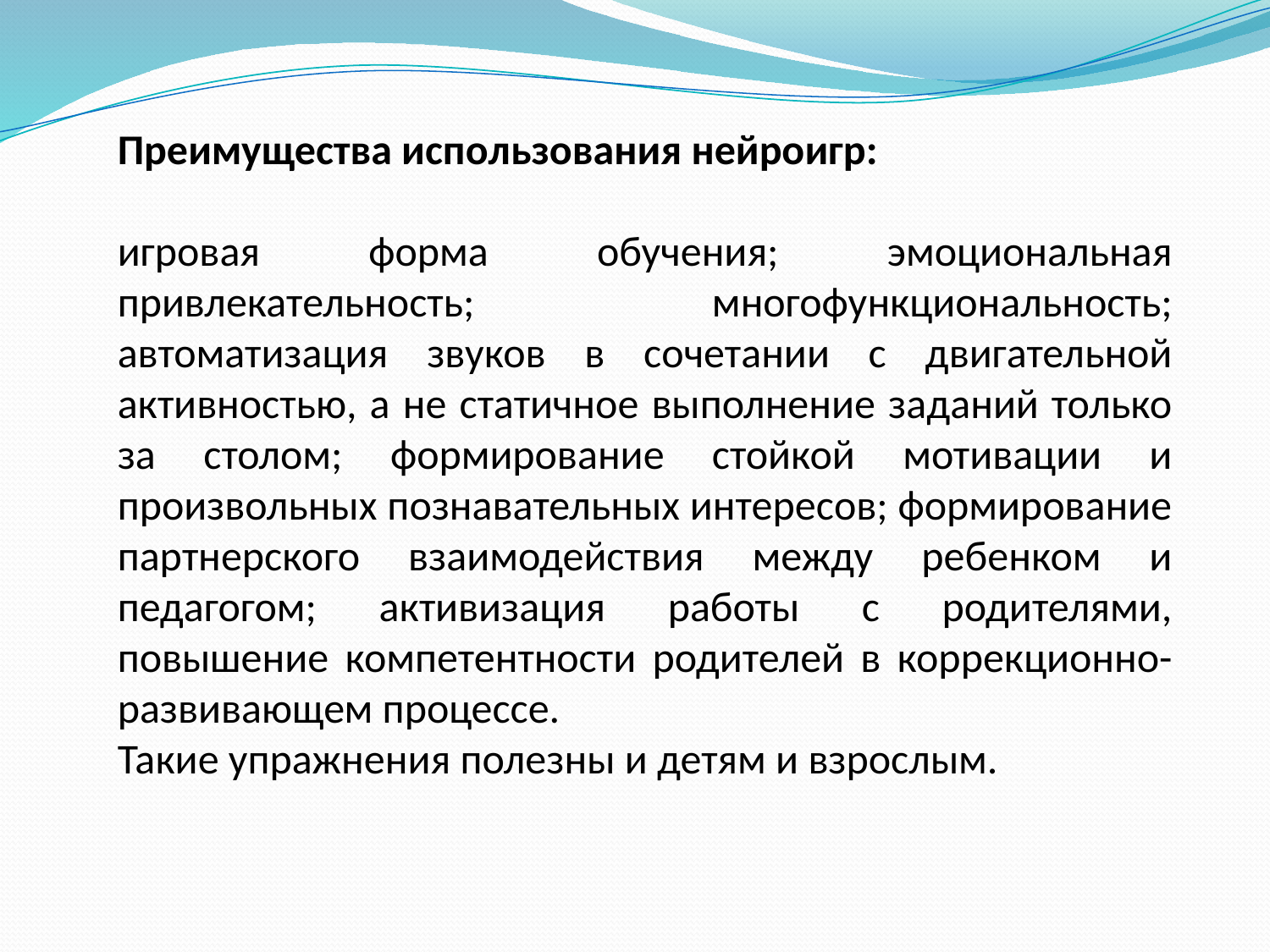

Преимущества использования нейроигр:

игровая форма обучения; эмоциональная привлекательность; многофункциональность; автоматизация звуков в сочетании с двигательной активностью, а не статичное выполнение заданий только за столом; формирование стойкой мотивации и произвольных познавательных интересов; формирование партнерского взаимодействия между ребенком и педагогом; активизация работы с родителями, повышение компетентности родителей в коррекционно-развивающем процессе.
Такие упражнения полезны и детям и взрослым.